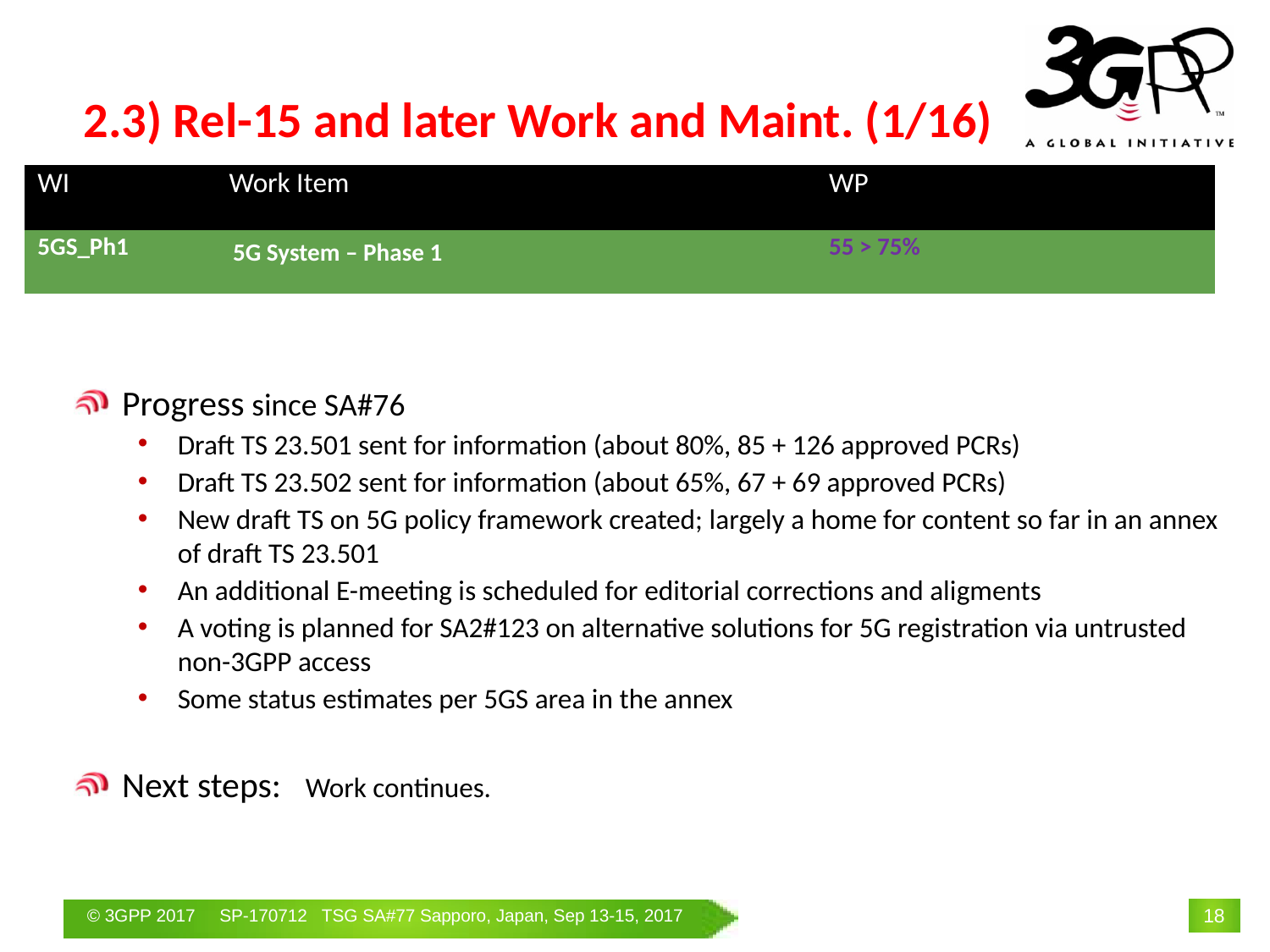

# 2.3) Rel-15 and later Work and Maint. (1/16)
| WI | Work Item | WP |  |  |
| --- | --- | --- | --- | --- |
| 5GS\_Ph1 | 5G System – Phase 1 | 55 > 75% |  |  |
Progress since SA#76
Draft TS 23.501 sent for information (about 80%, 85 + 126 approved PCRs)
Draft TS 23.502 sent for information (about 65%, 67 + 69 approved PCRs)
New draft TS on 5G policy framework created; largely a home for content so far in an annex of draft TS 23.501
An additional E-meeting is scheduled for editorial corrections and aligments
A voting is planned for SA2#123 on alternative solutions for 5G registration via untrusted non-3GPP access
Some status estimates per 5GS area in the annex

Next steps:   Work continues.